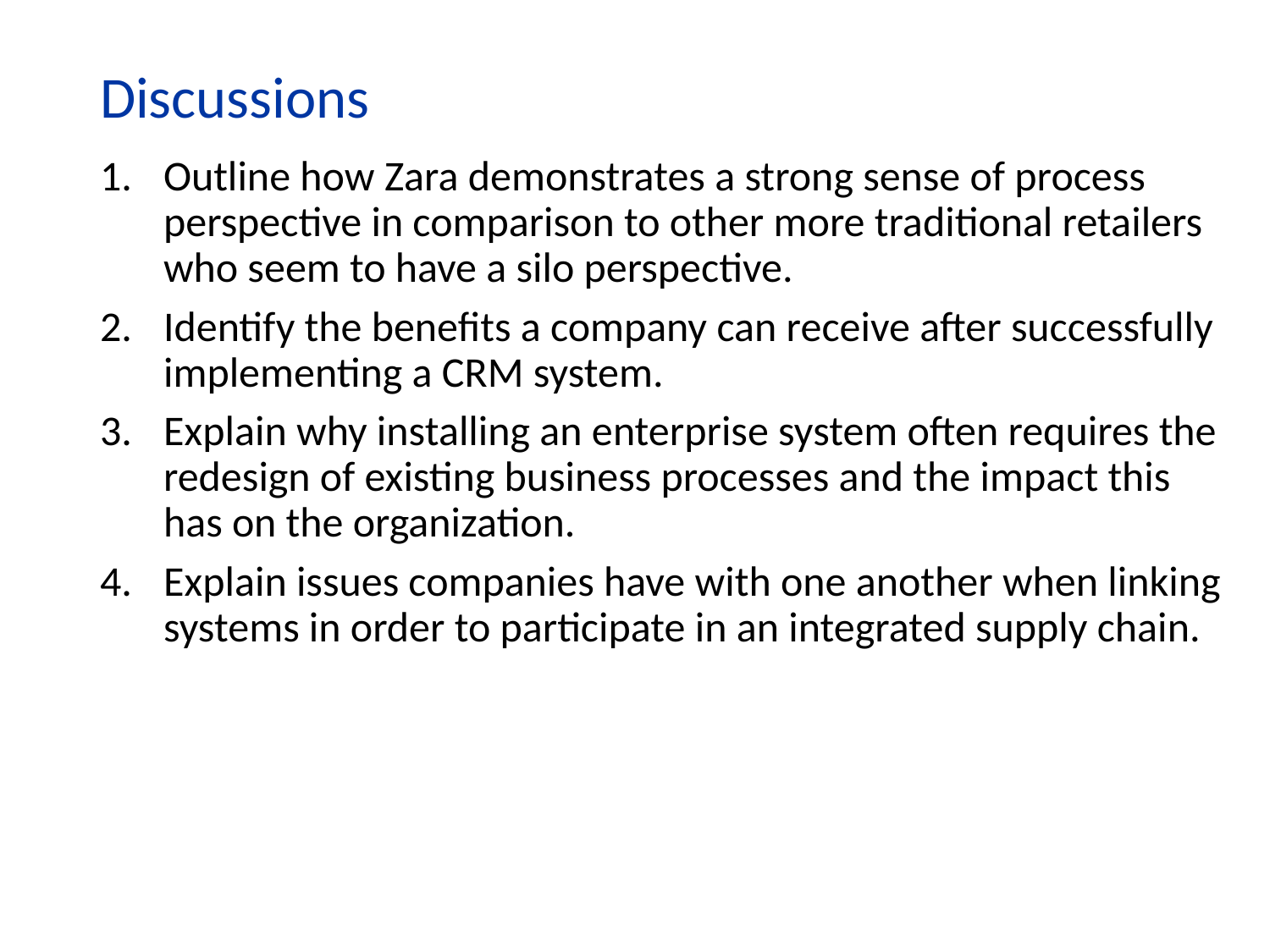

# Discussions
Outline how Zara demonstrates a strong sense of process perspective in comparison to other more traditional retailers who seem to have a silo perspective.
Identify the benefits a company can receive after successfully implementing a CRM system.
Explain why installing an enterprise system often requires the redesign of existing business processes and the impact this has on the organization.
Explain issues companies have with one another when linking systems in order to participate in an integrated supply chain.